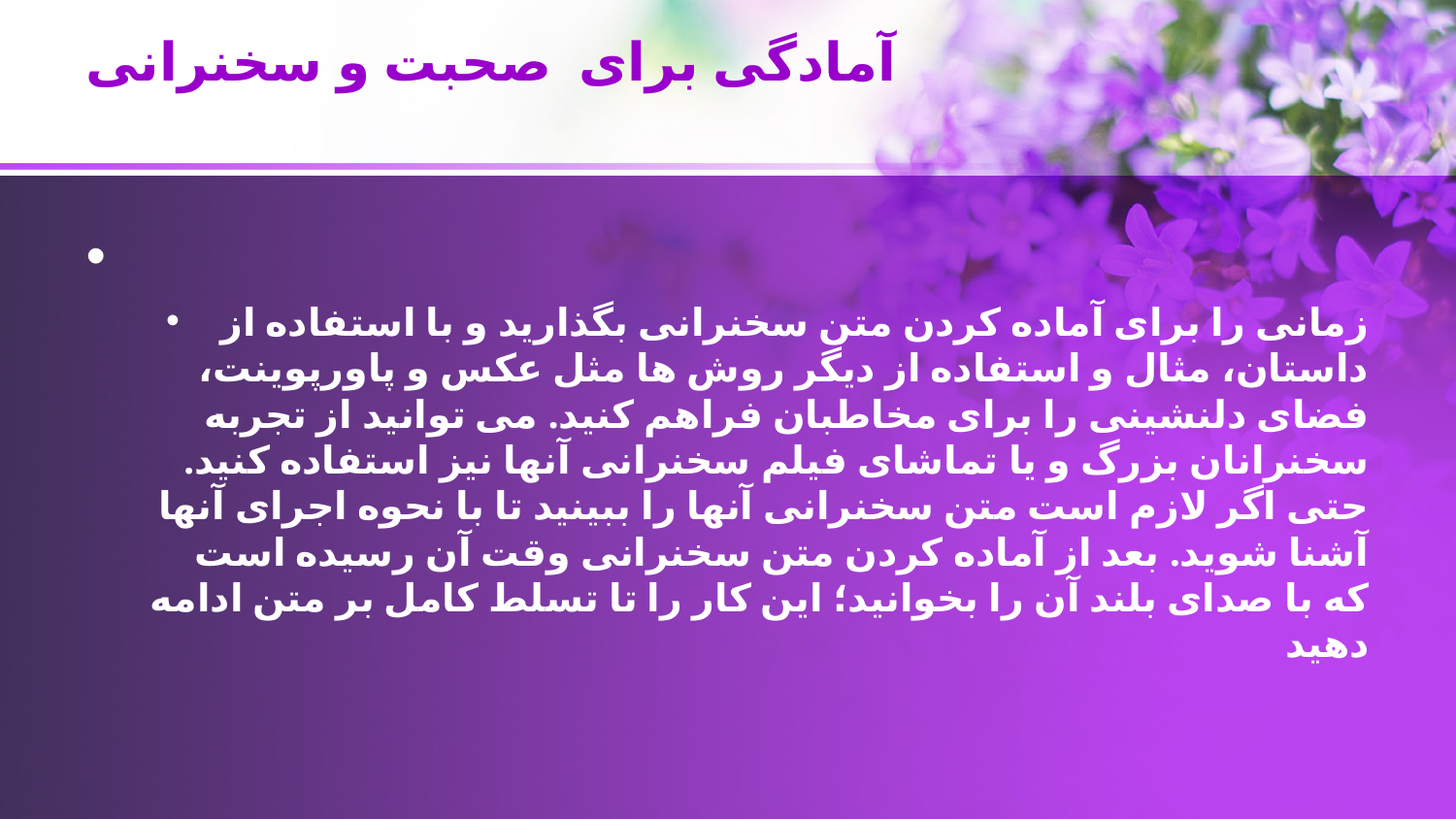

# آمادگی برای  صحبت و سخنرانی

زمانی را برای آماده کردن متن سخنرانی بگذارید و با استفاده از داستان، مثال و استفاده از دیگر روش ها مثل عکس و پاورپوینت، فضای دلنشینی را برای مخاطبان فراهم کنید. می توانید از تجربه سخنرانان بزرگ و یا تماشای فیلم سخنرانی آنها نیز استفاده کنید. حتی اگر لازم است متن سخنرانی آنها را ببینید تا با نحوه اجرای آنها آشنا شوید. بعد از آماده کردن متن سخنرانی وقت آن رسیده است که با صدای بلند آن را بخوانید؛ این کار را تا تسلط کامل بر متن ادامه دهید